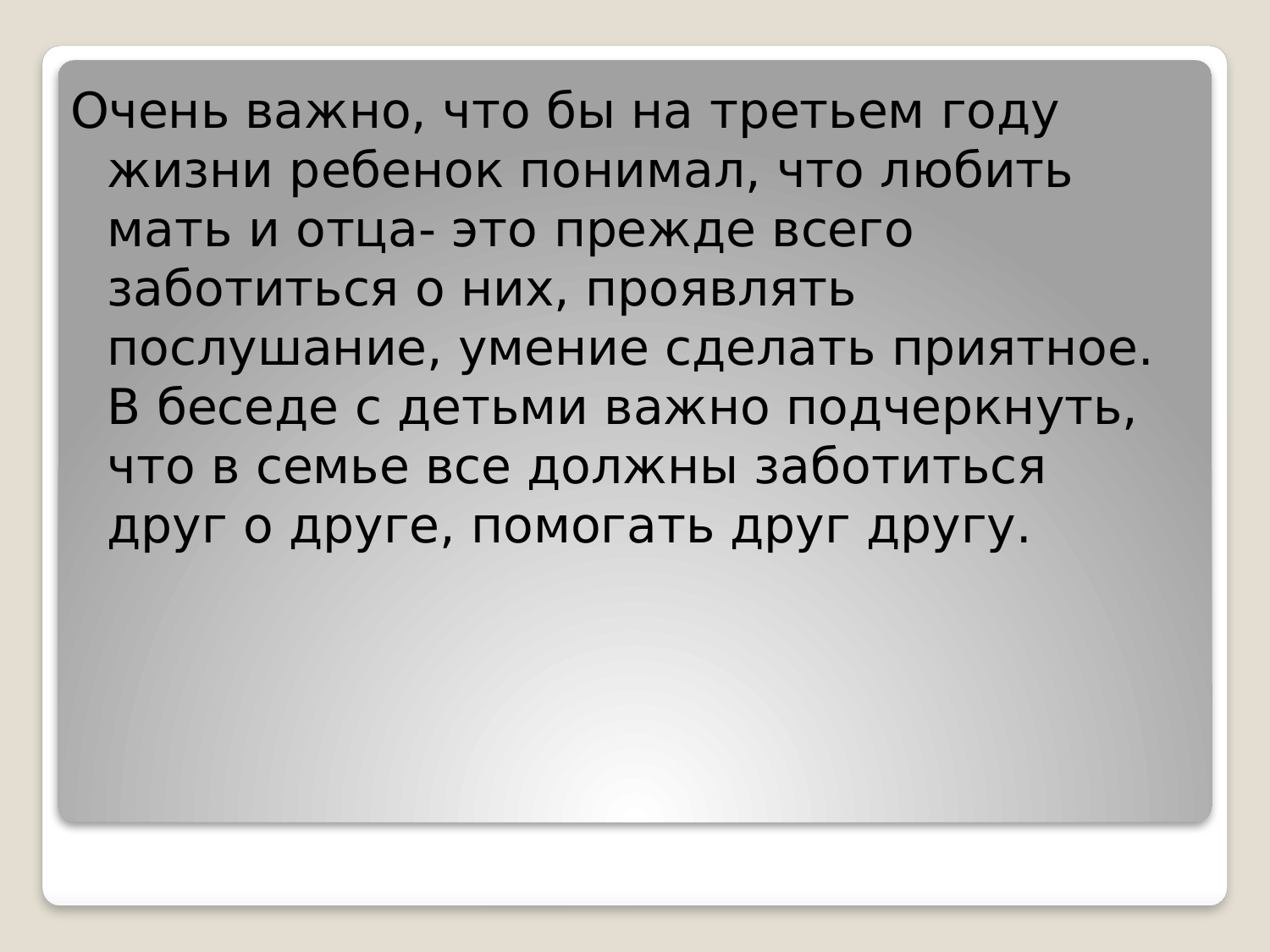

Очень важно, что бы на третьем году жизни ребенок понимал, что любить мать и отца- это прежде всего заботиться о них, проявлять послушание, умение сделать приятное. В беседе с детьми важно подчеркнуть, что в семье все должны заботиться друг о друге, помогать друг другу.